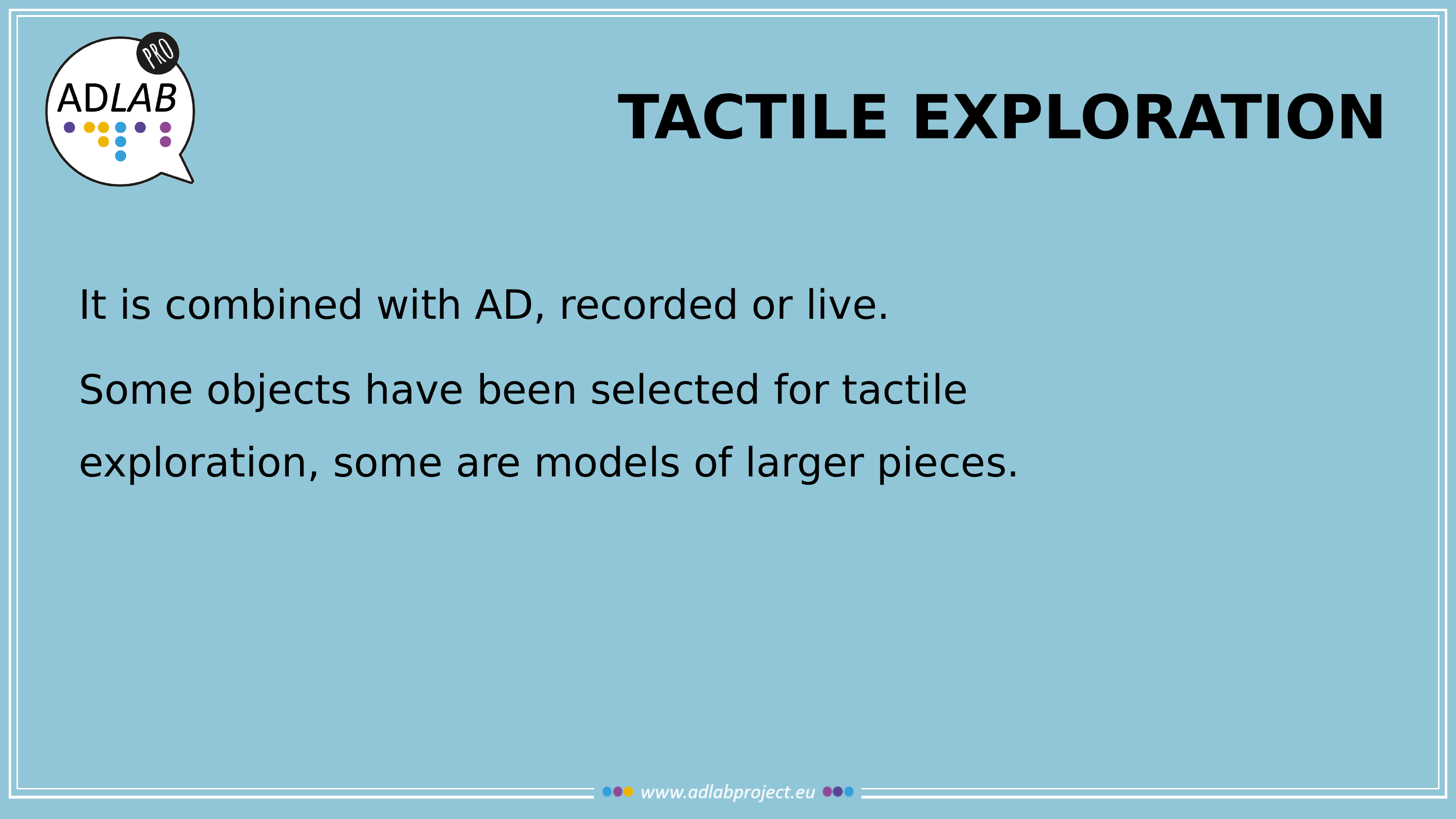

# TACTILE EXPLORATION
It is combined with AD, recorded or live.
Some objects have been selected for tactile exploration, some are models of larger pieces.